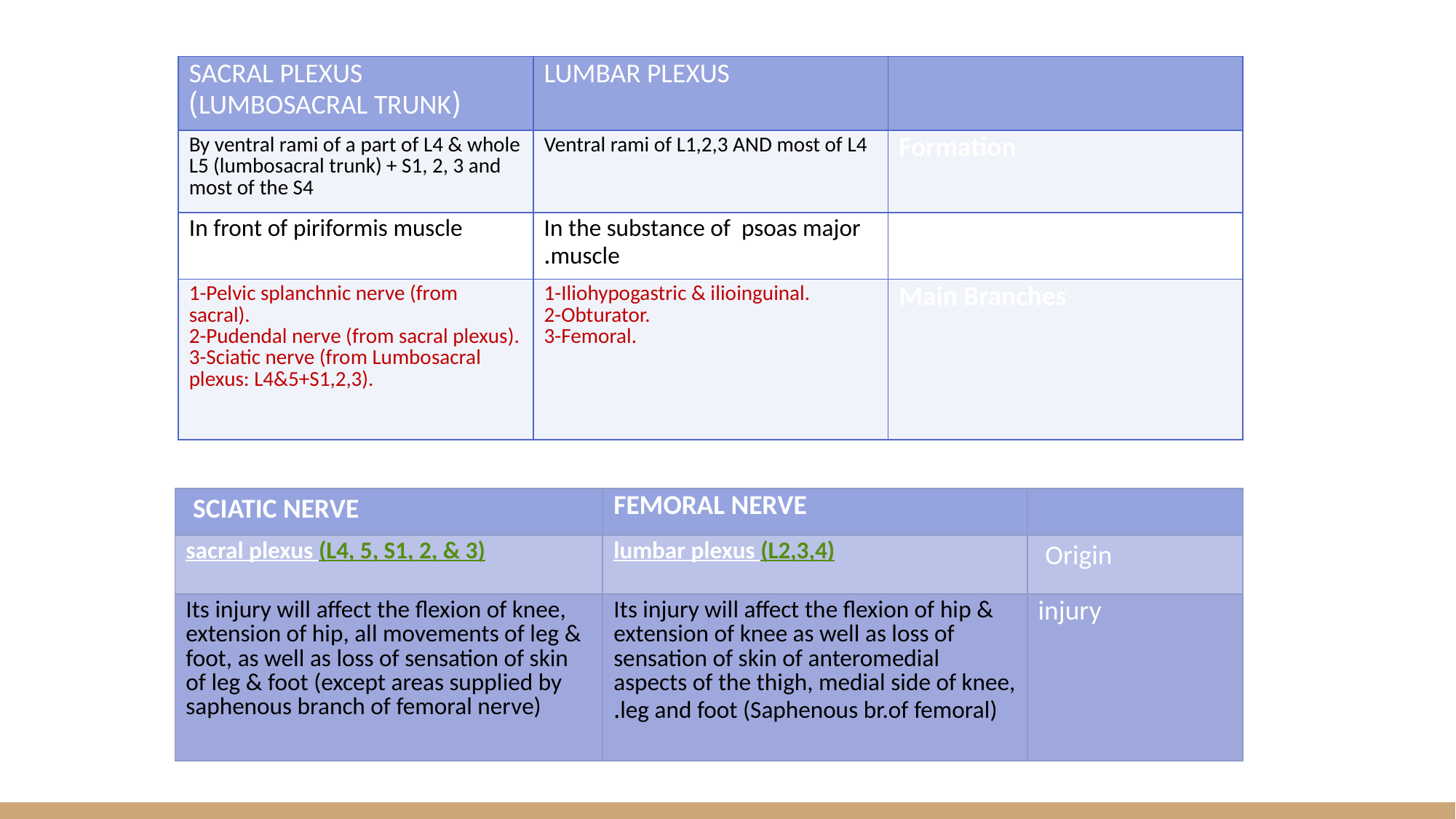

| SACRAL PLEXUS (LUMBOSACRAL TRUNK) | LUMBAR PLEXUS |  |
| --- | --- | --- |
| By ventral rami of a part of L4 & whole L5 (lumbosacral trunk) + S1, 2, 3 and most of the S4 | Ventral rami of L1,2,3 AND most of L4 | Formation |
| In front of piriformis muscle | In the substance of psoas major muscle. | Site |
| 1-Pelvic splanchnic nerve (from sacral). 2-Pudendal nerve (from sacral plexus). 3-Sciatic nerve (from Lumbosacral plexus: L4&5+S1,2,3). | 1-Iliohypogastric & ilioinguinal. 2-Obturator. 3-Femoral. | Main Branches |
| SCIATIC NERVE | FEMORAL NERVE |  |
| --- | --- | --- |
| sacral plexus (L4, 5, S1, 2, & 3) | lumbar plexus (L2,3,4) | Origin |
| Its injury will affect the flexion of knee, extension of hip, all movements of leg & foot, as well as loss of sensation of skin of leg & foot (except areas supplied by saphenous branch of femoral nerve) | Its injury will affect the flexion of hip & extension of knee as well as loss of sensation of skin of anteromedial aspects of the thigh, medial side of knee, leg and foot (Saphenous br.of femoral). | injury |